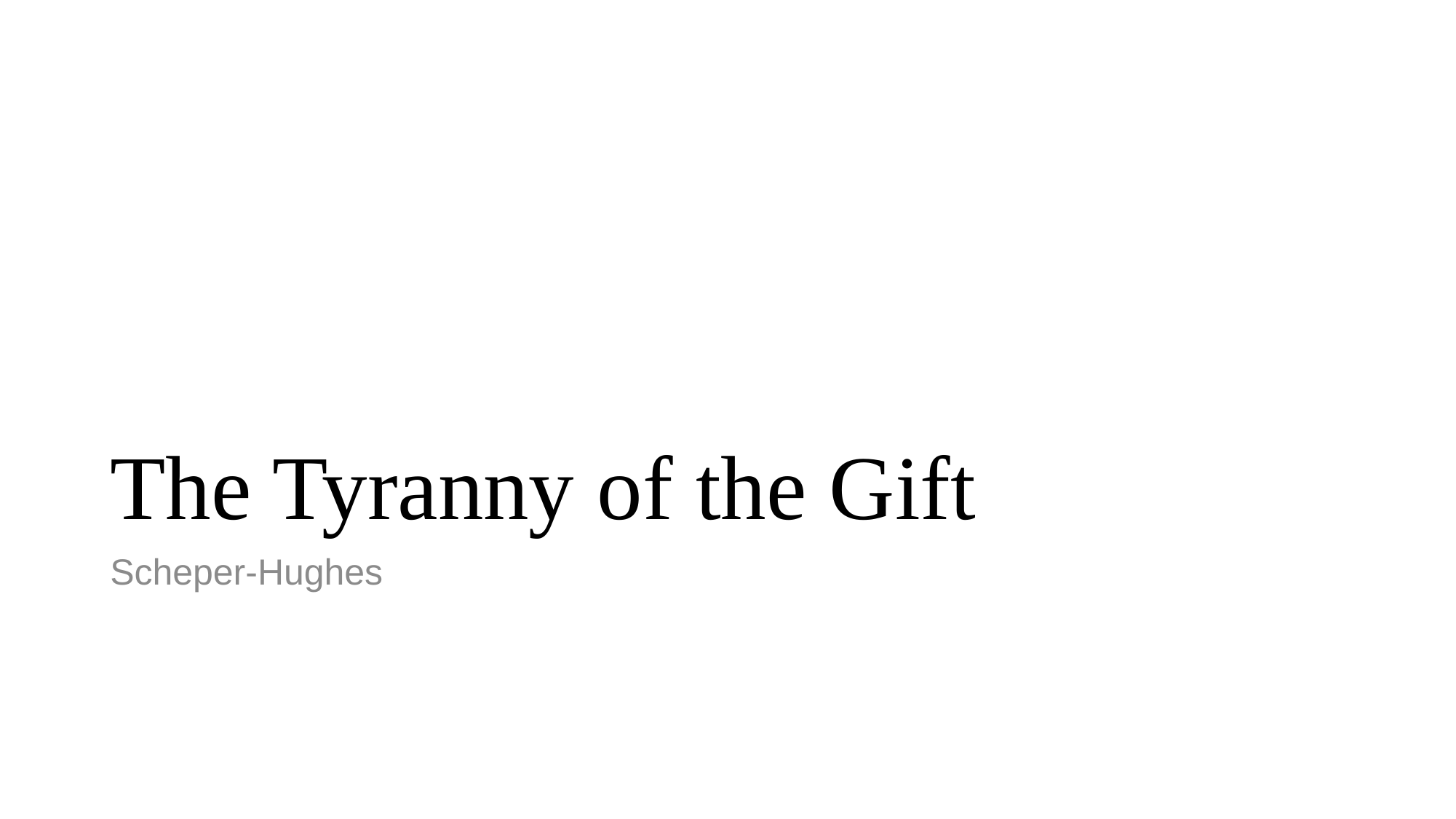

# The Tyranny of the Gift
Scheper-Hughes